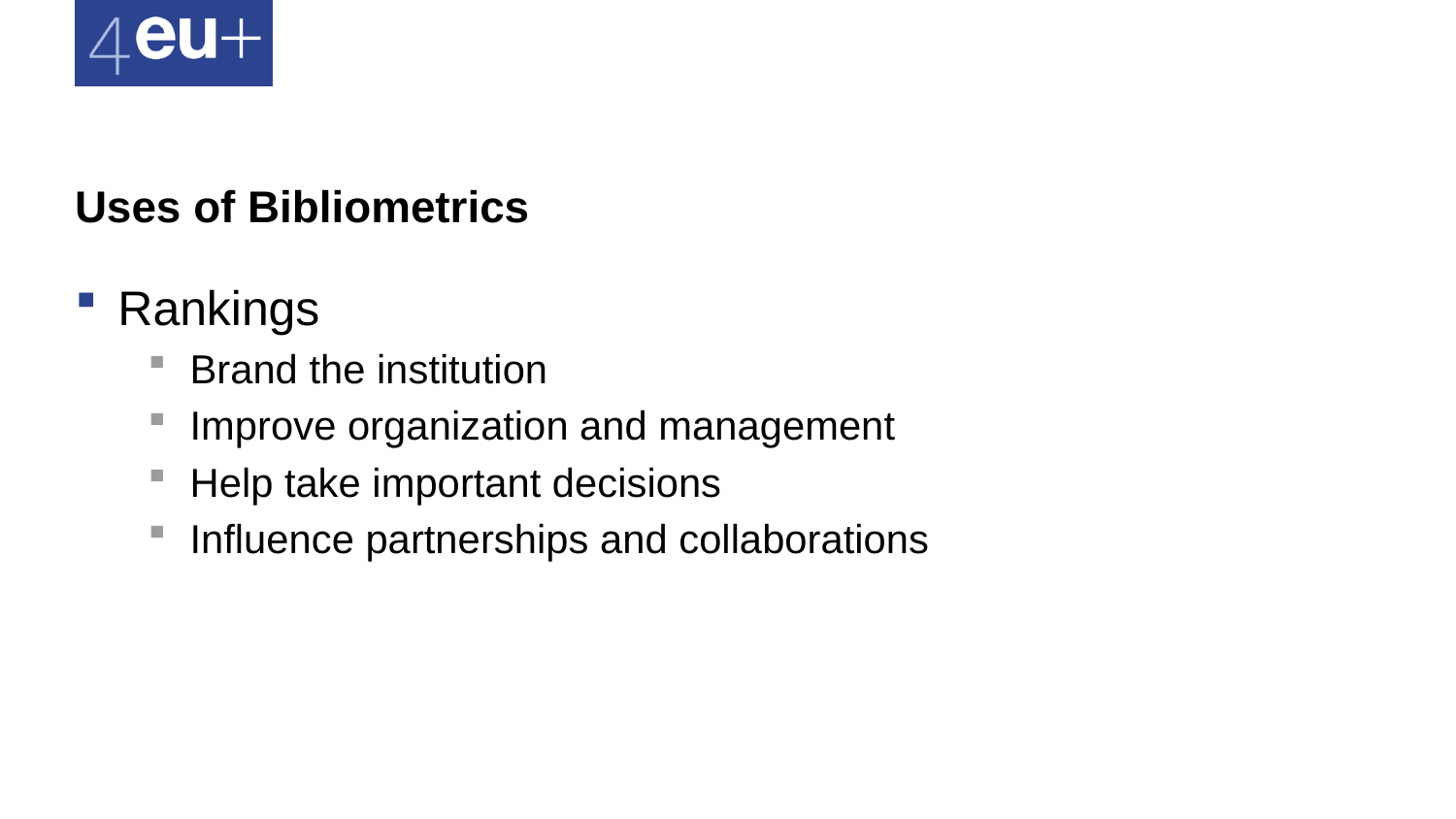

# Uses of Bibliometrics
Rankings
Brand the institution
Improve organization and management
Help take important decisions
Influence partnerships and collaborations